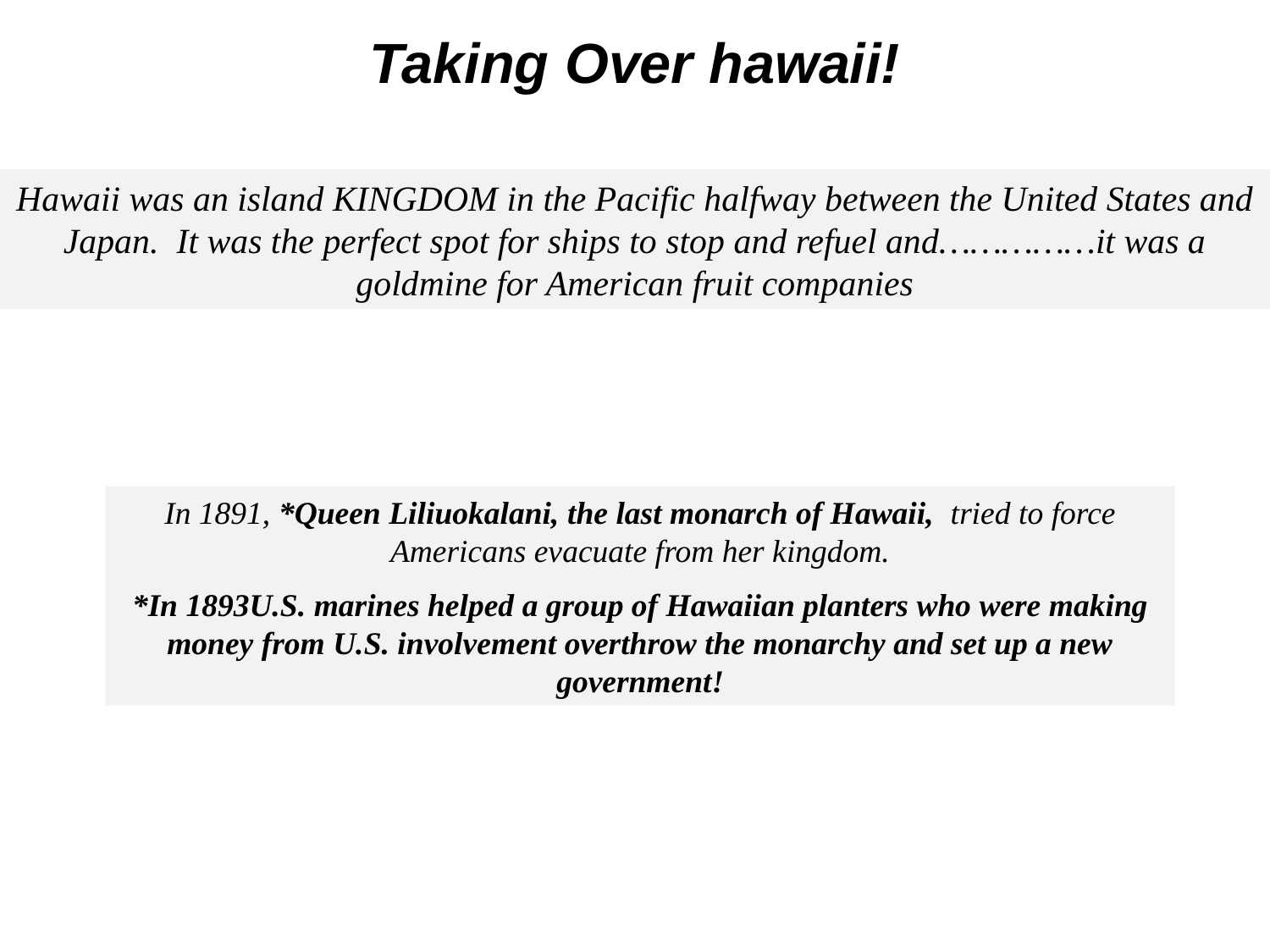

Taking Over hawaii!
Hawaii was an island KINGDOM in the Pacific halfway between the United States and Japan.  It was the perfect spot for ships to stop and refuel and……………it was a goldmine for American fruit companies
In 1891, *Queen Liliuokalani, the last monarch of Hawaii,  tried to force Americans evacuate from her kingdom.
*In 1893U.S. marines helped a group of Hawaiian planters who were making money from U.S. involvement overthrow the monarchy and set up a new government!